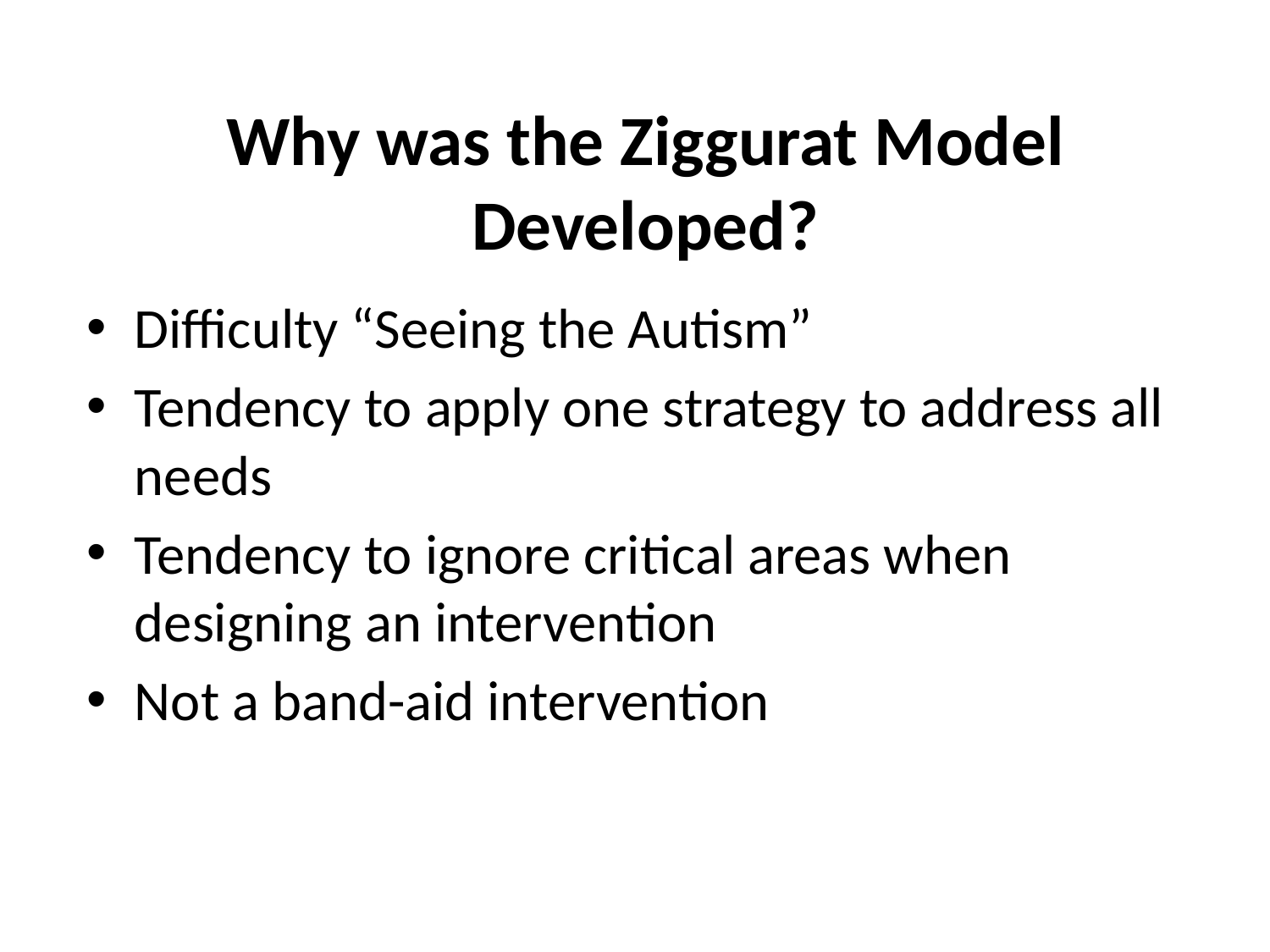

# Why was the Ziggurat Model Developed?
Difficulty “Seeing the Autism”
Tendency to apply one strategy to address all needs
Tendency to ignore critical areas when designing an intervention
Not a band-aid intervention